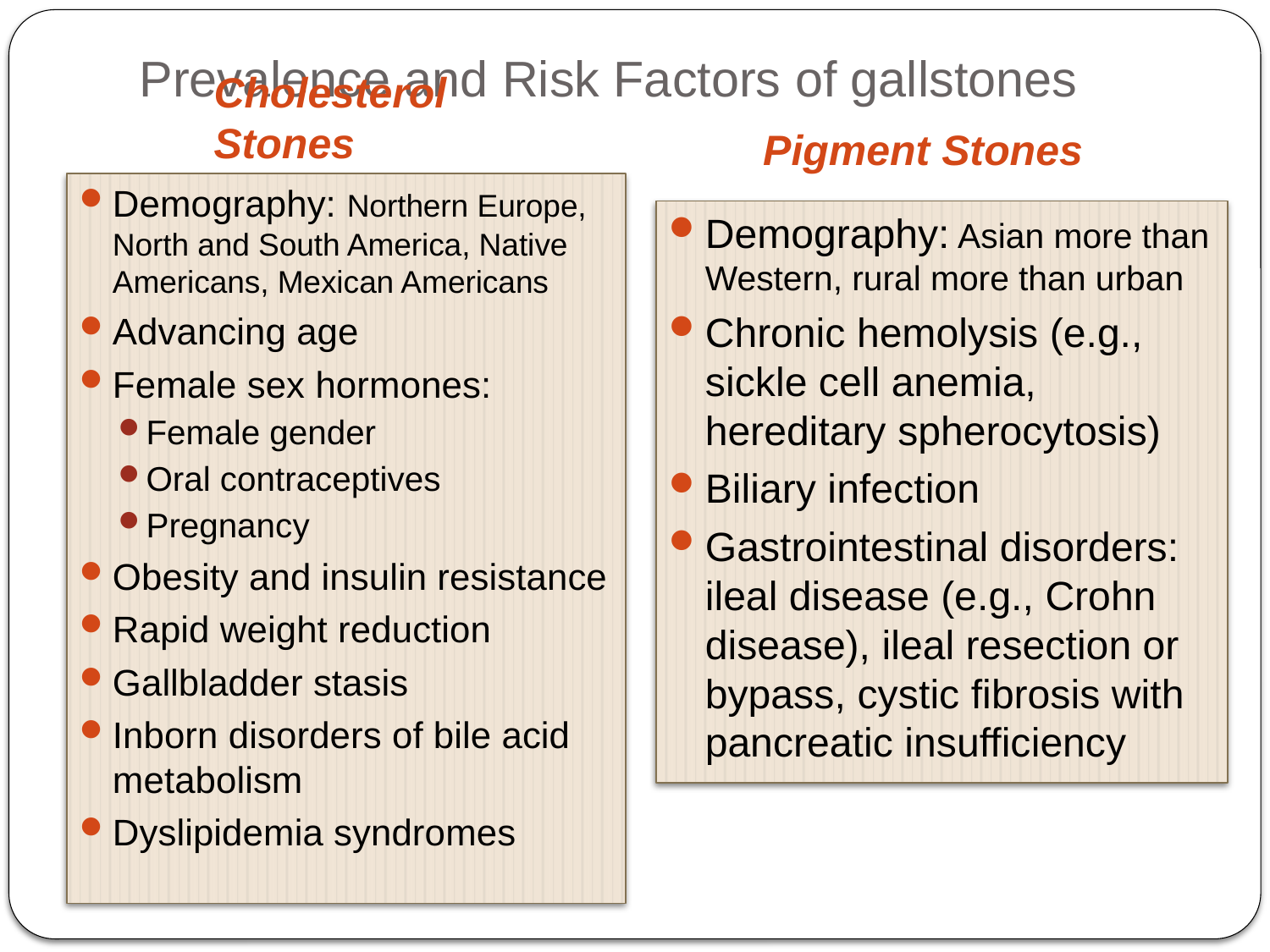

# Prevalence and Risk Factors of gallstones
Cholesterol Stones
Pigment Stones
Demography: Northern Europe, North and South America, Native Americans, Mexican Americans
Advancing age
Female sex hormones:
Female gender
Oral contraceptives
Pregnancy
Obesity and insulin resistance
Rapid weight reduction
Gallbladder stasis
Inborn disorders of bile acid metabolism
Dyslipidemia syndromes
Demography: Asian more than Western, rural more than urban
Chronic hemolysis (e.g., sickle cell anemia, hereditary spherocytosis)
Biliary infection
Gastrointestinal disorders: ileal disease (e.g., Crohn disease), ileal resection or bypass, cystic fibrosis with pancreatic insufficiency